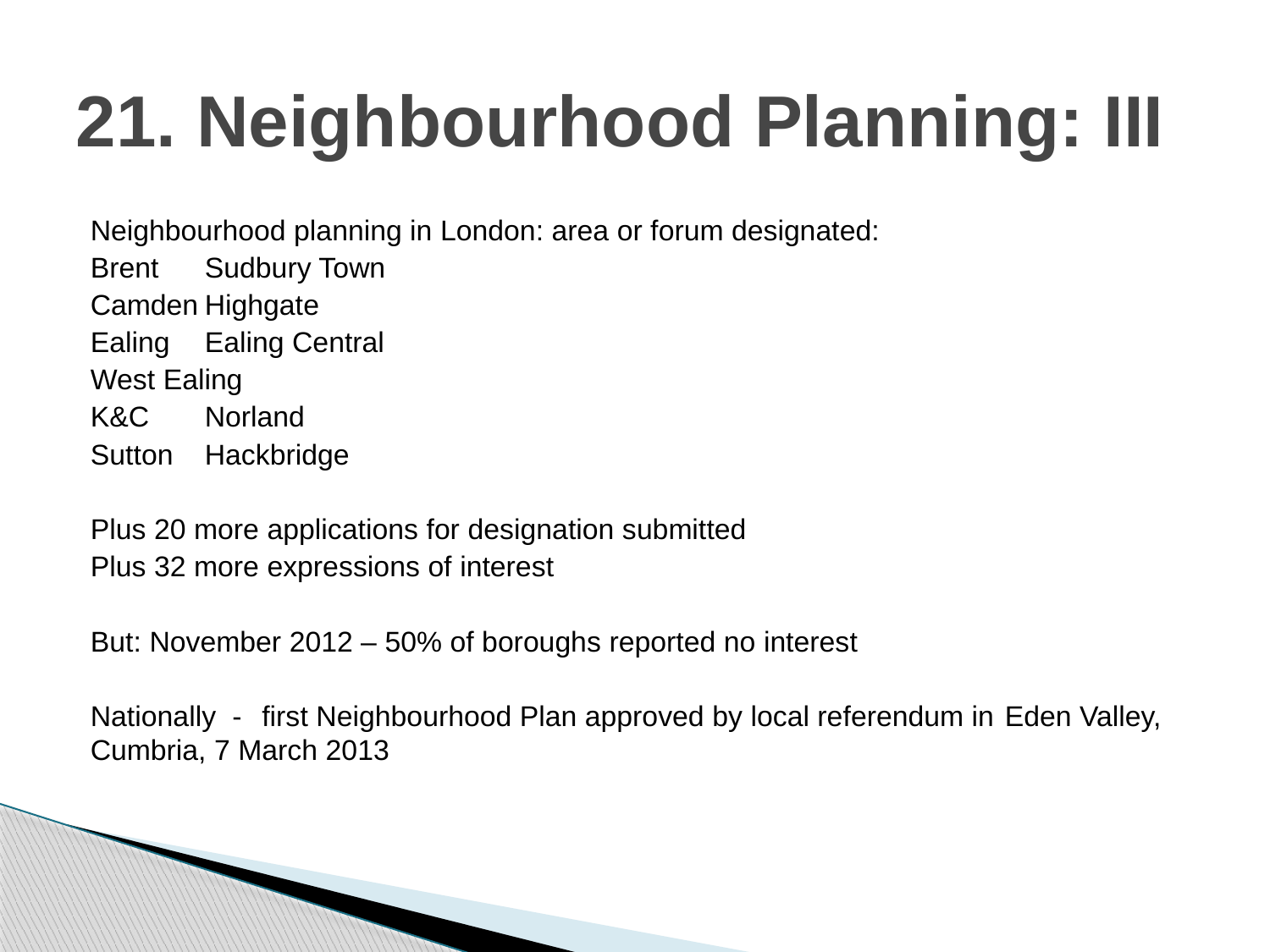

# 21. Neighbourhood Planning: III
Neighbourhood planning in London: area or forum designated:
	Brent		Sudbury Town
	Camden		Highgate
	Ealing		Ealing Central
			West Ealing
	K&C		Norland
	Sutton		Hackbridge

Plus 20 more applications for designation submitted
Plus 32 more expressions of interest

But: November 2012 – 50% of boroughs reported no interest

Nationally  - 	first Neighbourhood Plan approved by local referendum in 		Eden Valley, Cumbria, 7 March 2013